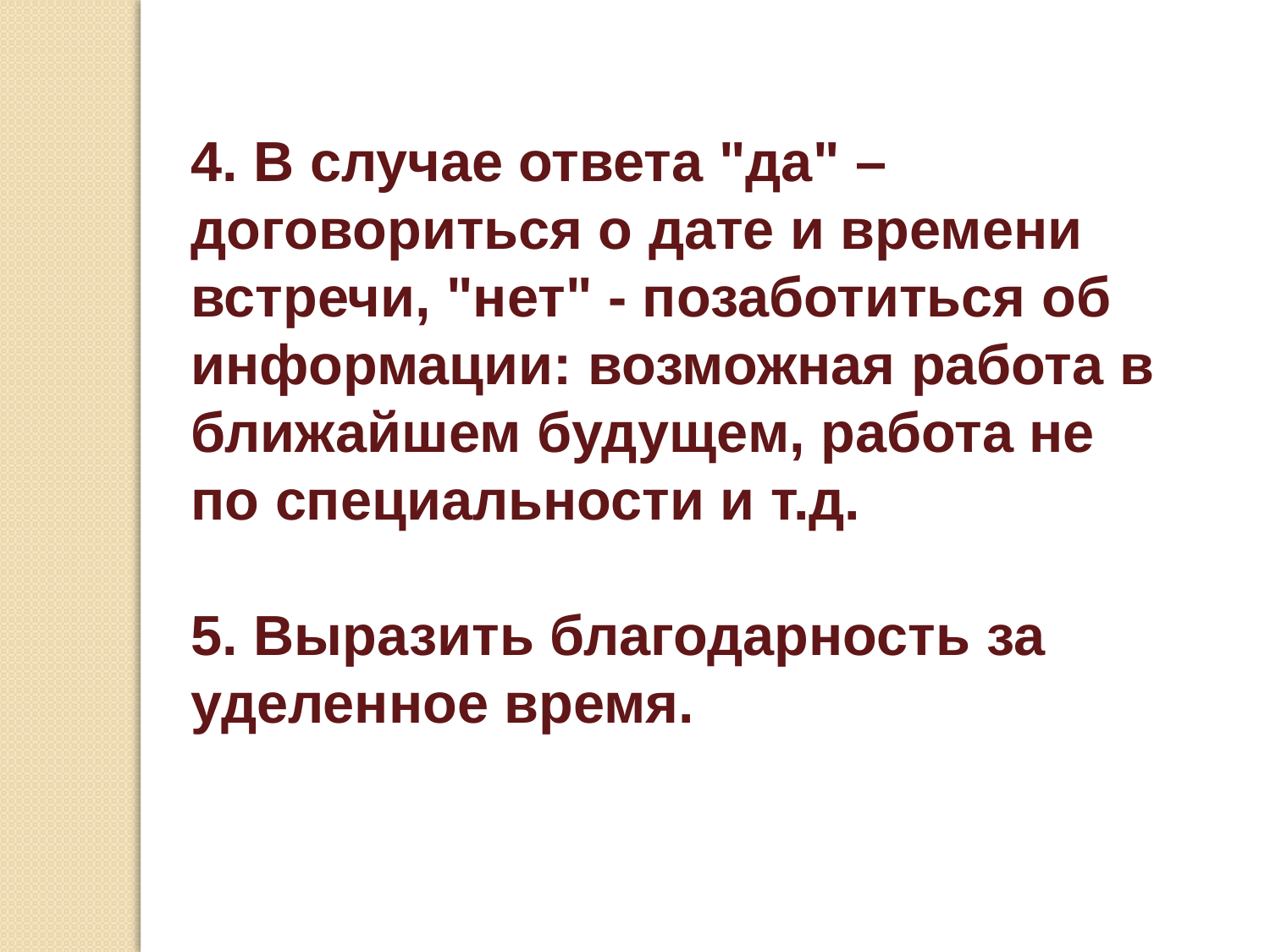

4. В случае ответа "да" – договориться о дате и времени встречи, "нет" - позаботиться об информации: возможная работа в ближайшем будущем, работа не по специальности и т.д.

5. Выразить благодарность за уделенное время.